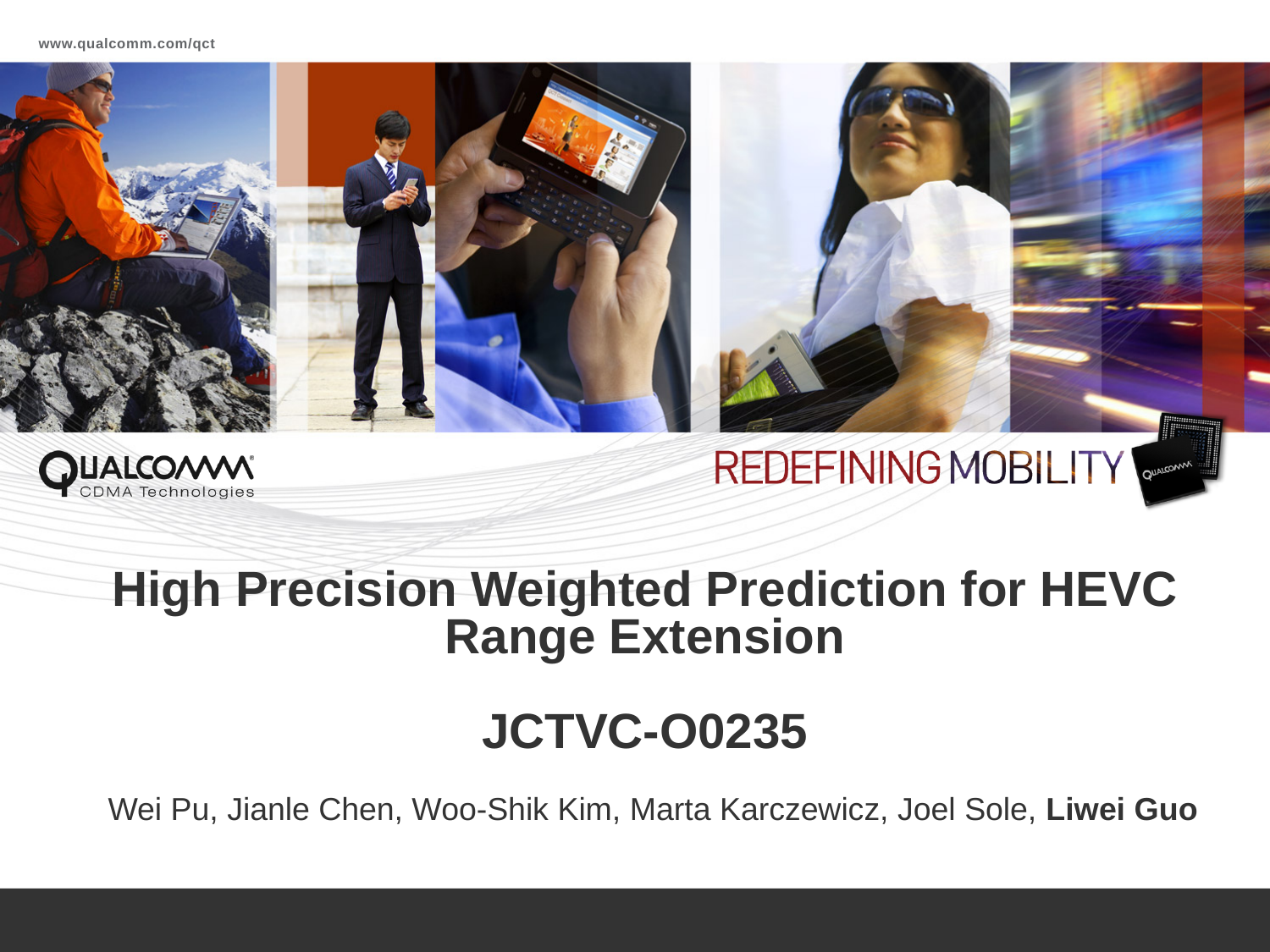

# High Precision Weighted Prediction for HEVC Range Extension JCTVC-O0235
Wei Pu, Jianle Chen, Woo-Shik Kim, Marta Karczewicz, Joel Sole, Liwei Guo